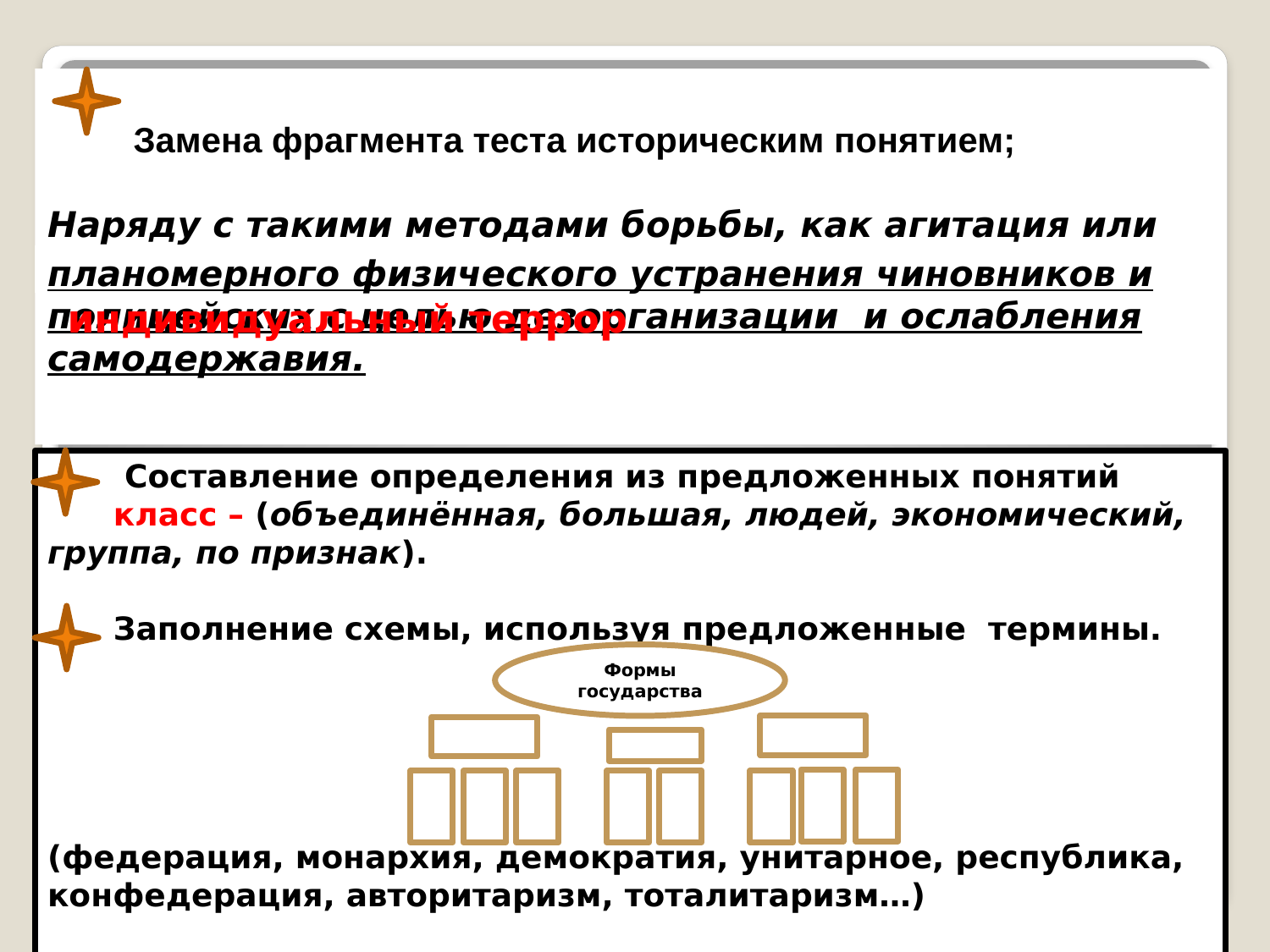

Замена фрагмента теста историческим понятием;

Наряду с такими методами борьбы, как агитация или стачки, эсеры признавали действенность

планомерного физического устранения чиновников и полицейских с целью дезорганизации  и ослабления самодержавия.

индивидуальный террор

       Составление определения из предложенных понятий
      класс – (объединённая, большая, людей, экономический, группа, по признак).

      Заполнение схемы, используя предложенные  термины.

(федерация, монархия, демократия, унитарное, республика,
конфедерация, авторитаризм, тоталитаризм…)

Формы государства